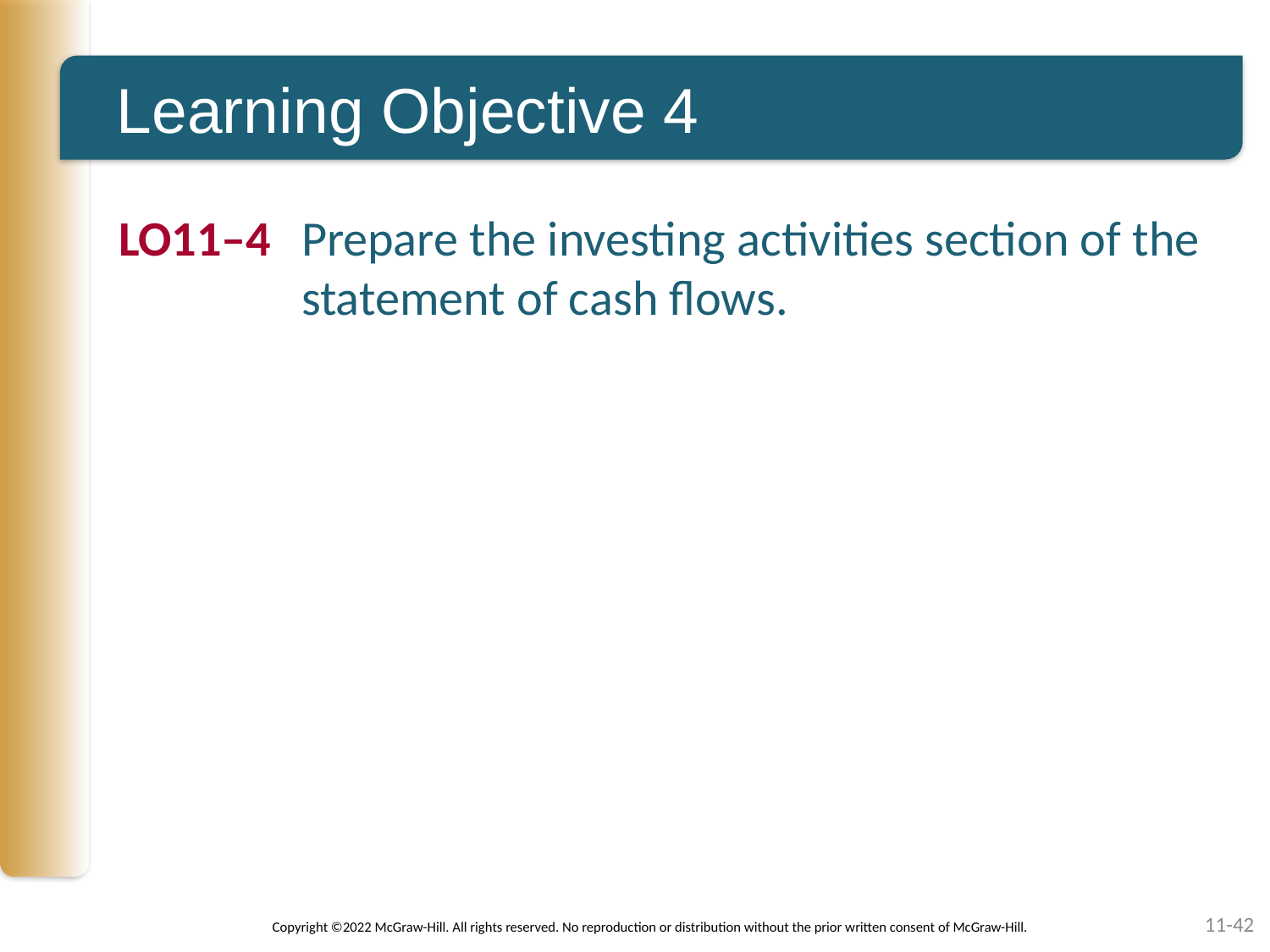

# Learning Objective 4
LO11–4	Prepare the investing activities section of the statement of cash flows.
11-42
Copyright ©2022 McGraw-Hill. All rights reserved. No reproduction or distribution without the prior written consent of McGraw-Hill.